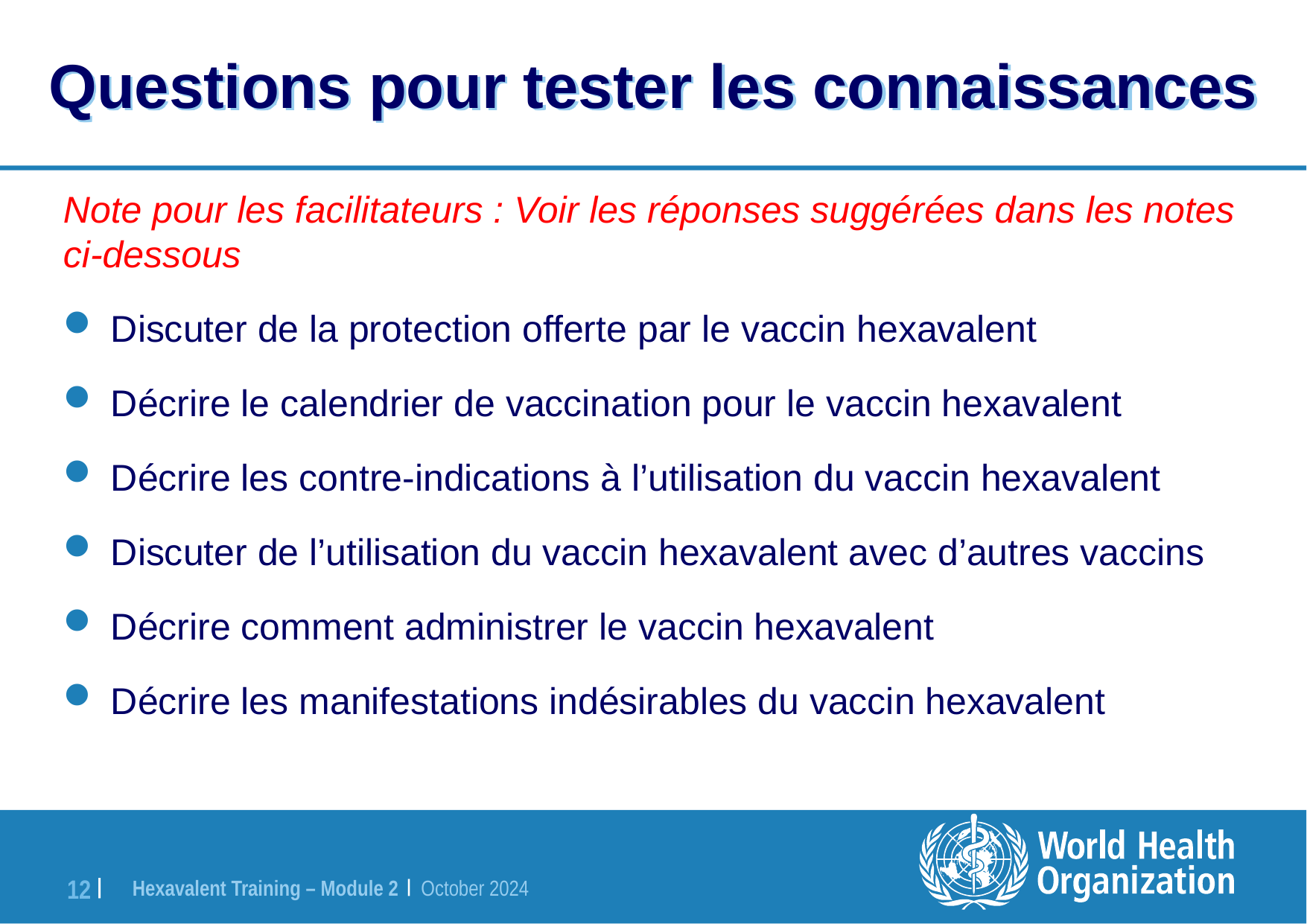

# Questions pour tester les connaissances
Note pour les facilitateurs : Voir les réponses suggérées dans les notes ci-dessous
Discuter de la protection offerte par le vaccin hexavalent
Décrire le calendrier de vaccination pour le vaccin hexavalent
Décrire les contre-indications à l’utilisation du vaccin hexavalent
Discuter de l’utilisation du vaccin hexavalent avec d’autres vaccins
Décrire comment administrer le vaccin hexavalent
Décrire les manifestations indésirables du vaccin hexavalent